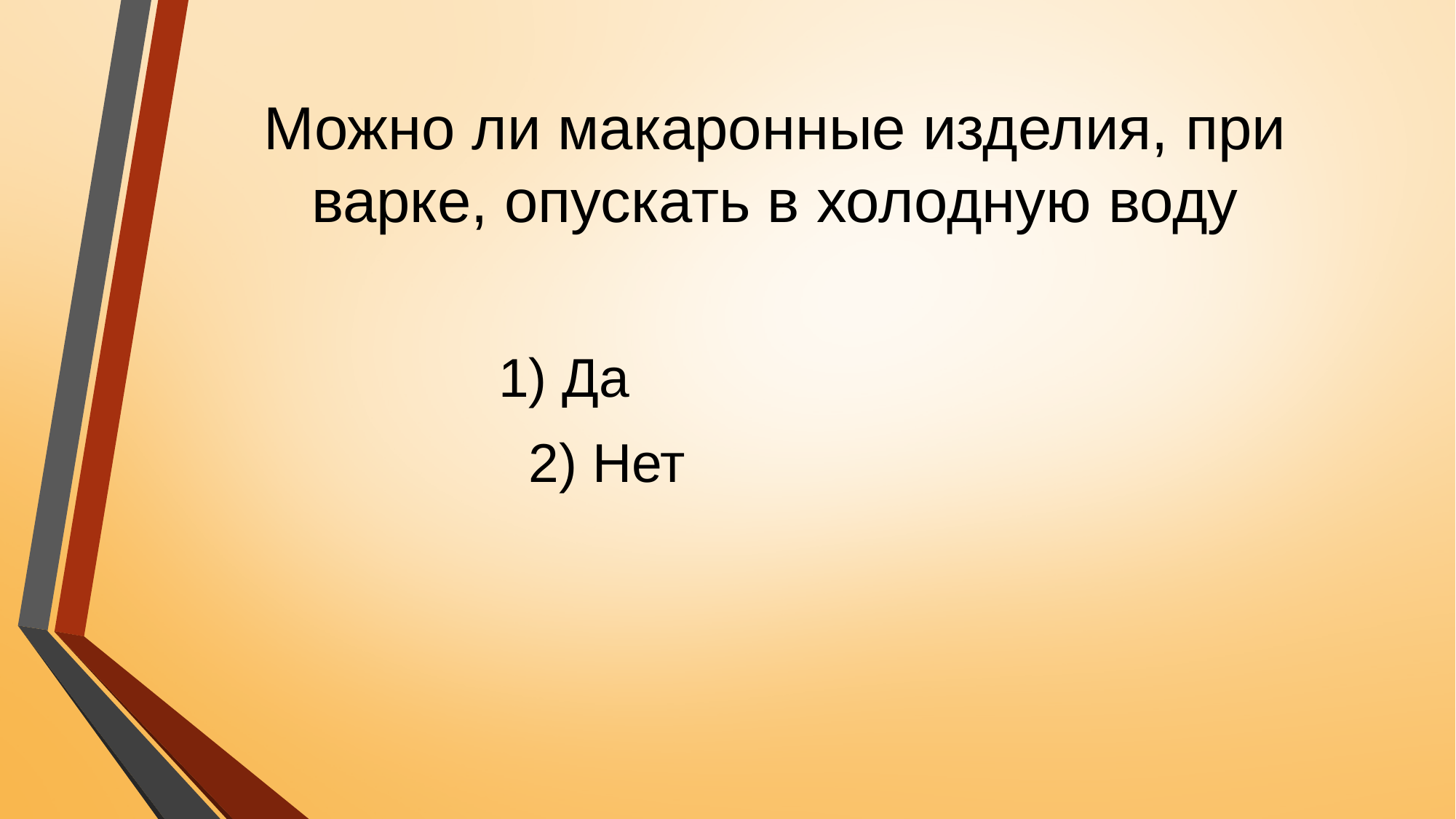

# Можно ли макаронные изделия, при варке, опускать в холодную воду
1) Да
  2) Нет